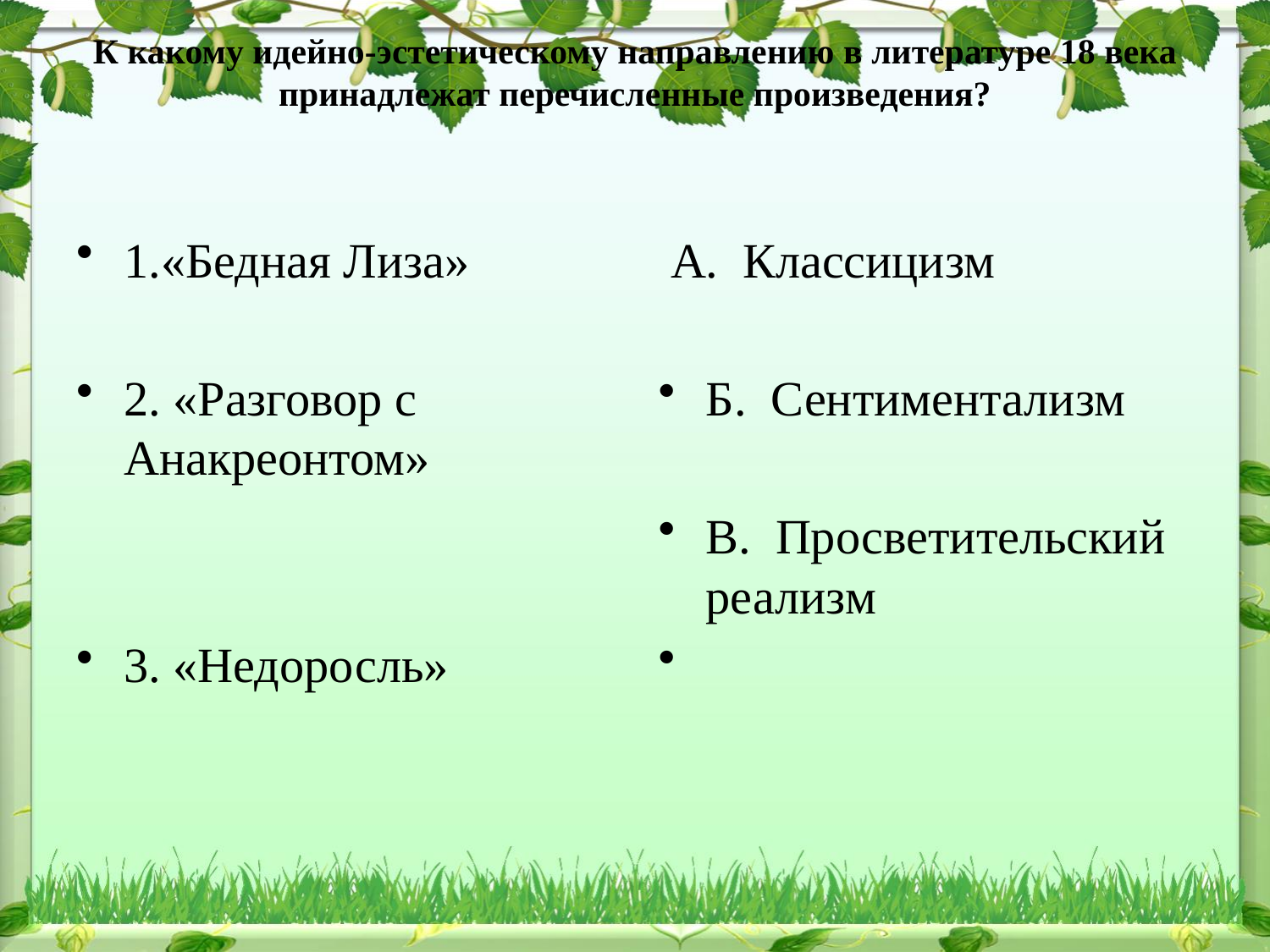

# К какому идейно-эстетическому направлению в литературе 18 века принадлежат перечисленные произведения?
1.«Бедная Лиза»

2. «Разговор с Анакреонтом»

3. «Недоросль»

 А.  Классицизм

Б.  Сентиментализм

В.  Просветительский реализм